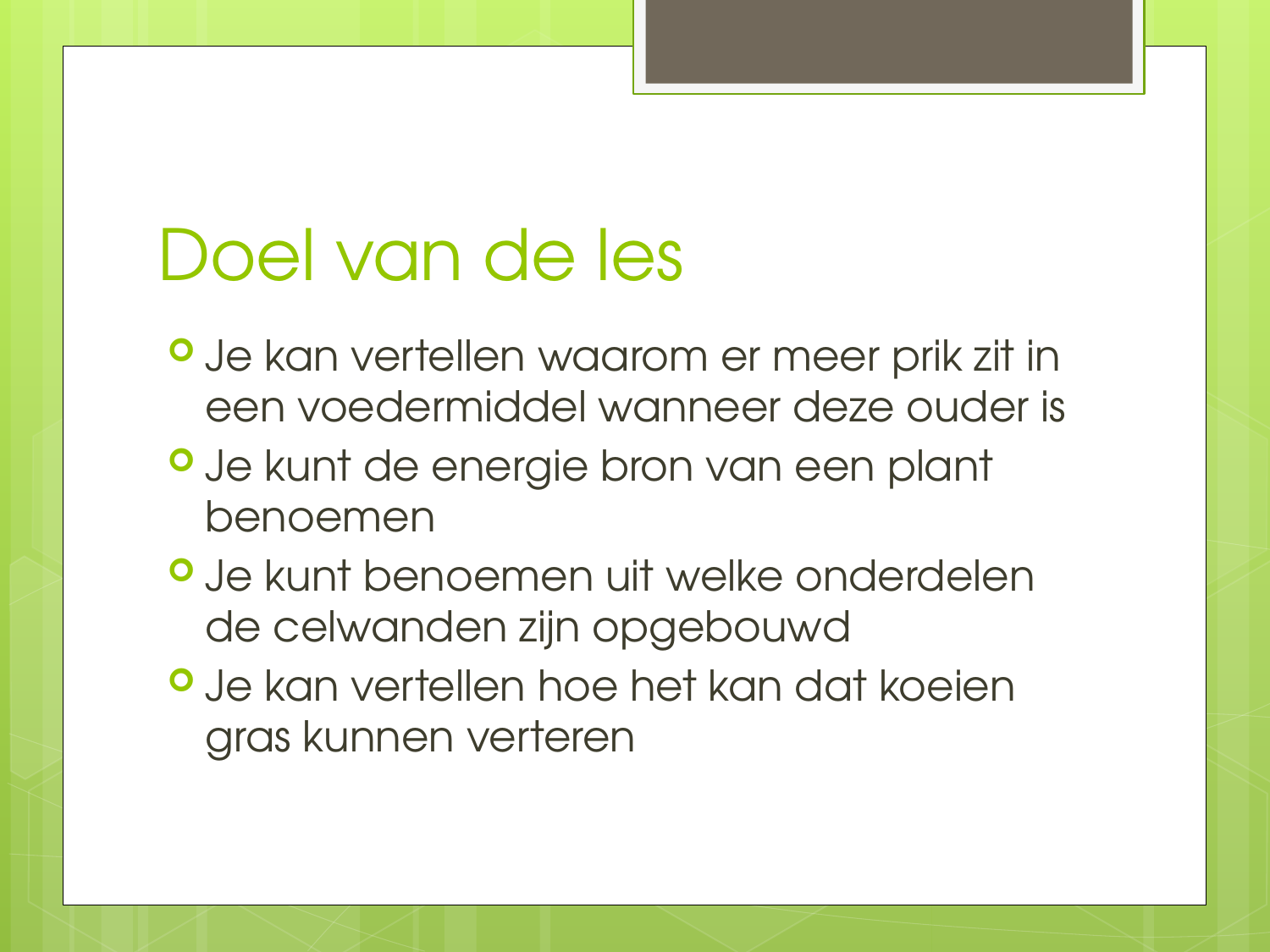

# Doel van de les
Je kan vertellen waarom er meer prik zit in een voedermiddel wanneer deze ouder is
Je kunt de energie bron van een plant benoemen
Je kunt benoemen uit welke onderdelen de celwanden zijn opgebouwd
Je kan vertellen hoe het kan dat koeien gras kunnen verteren